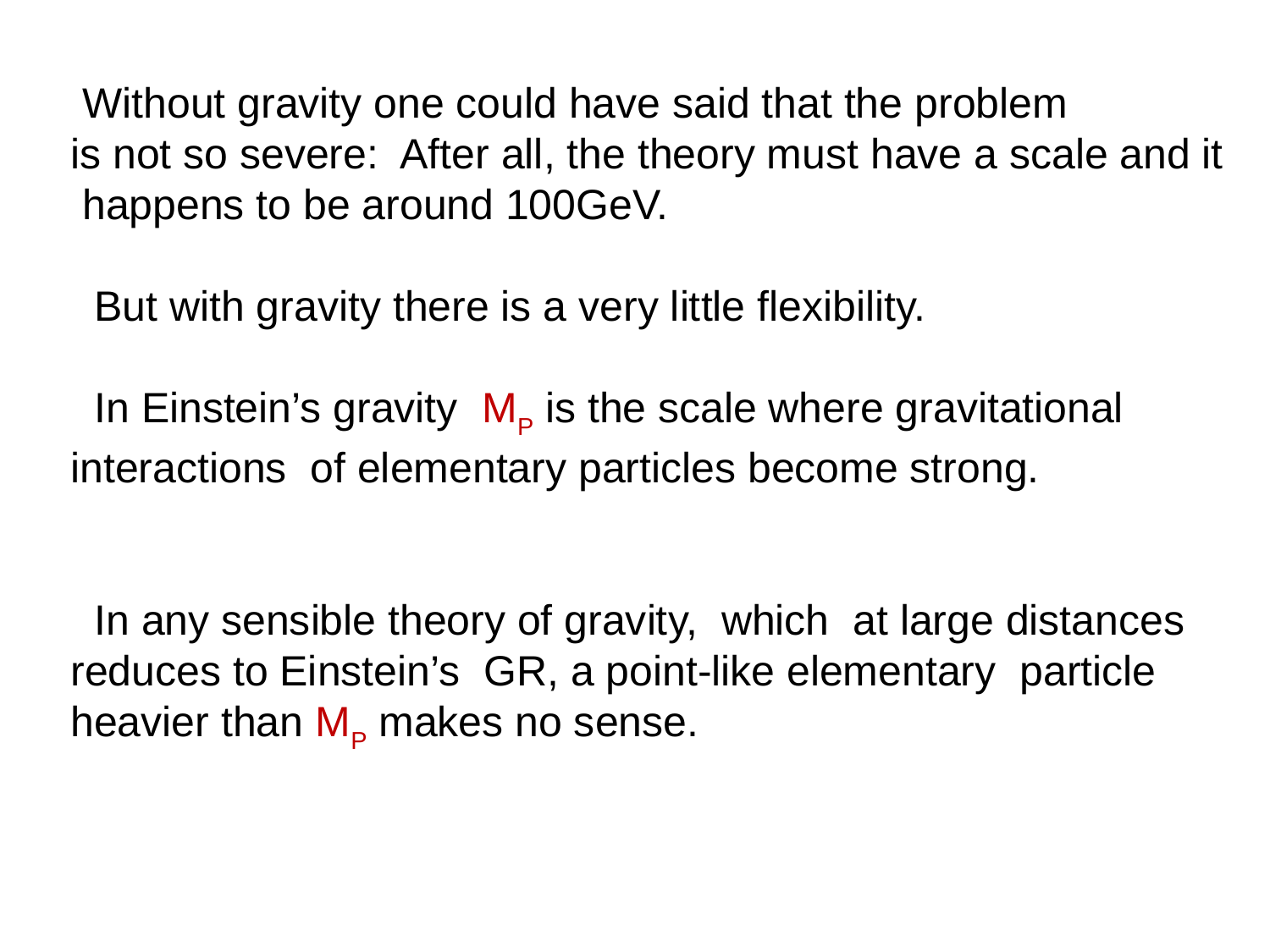

Without gravity one could have said that the problem
is not so severe:  After all, the theory must have a scale and it
 happens to be around 100GeV.

  But with gravity there is a very little flexibility.

  In Einstein’s gravity  MP is the scale where gravitational
interactions  of elementary particles become strong.

  In any sensible theory of gravity,  which  at large distances
reduces to Einstein’s  GR, a point-like elementary  particle
heavier than MP makes no sense.